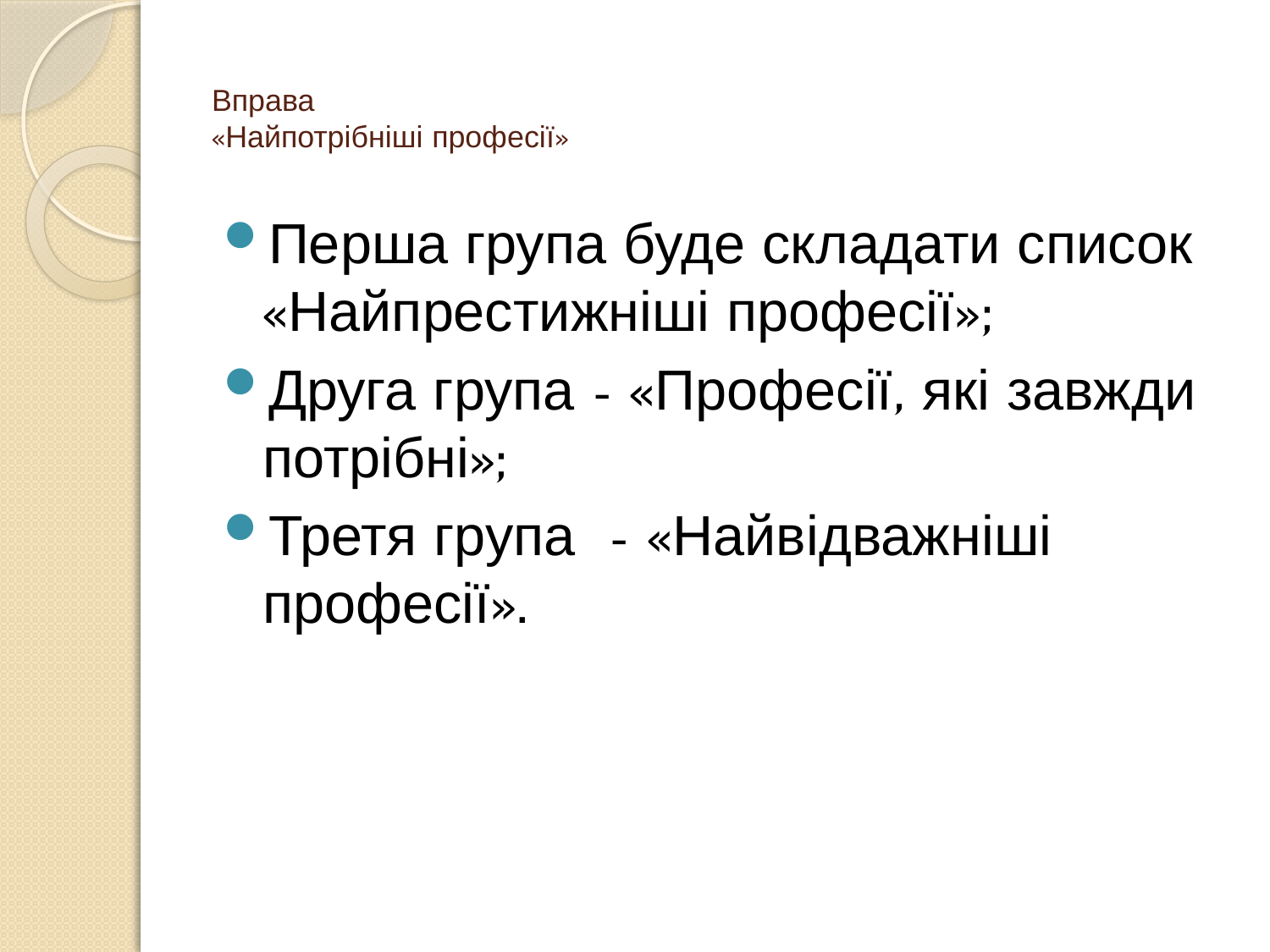

# Вправа «Найпотрібніші професії»
Перша група буде складати список «Найпрестижніші професії»;
Друга група - «Професії, які завжди потрібні»;
Третя група  - «Найвідважніші професії».